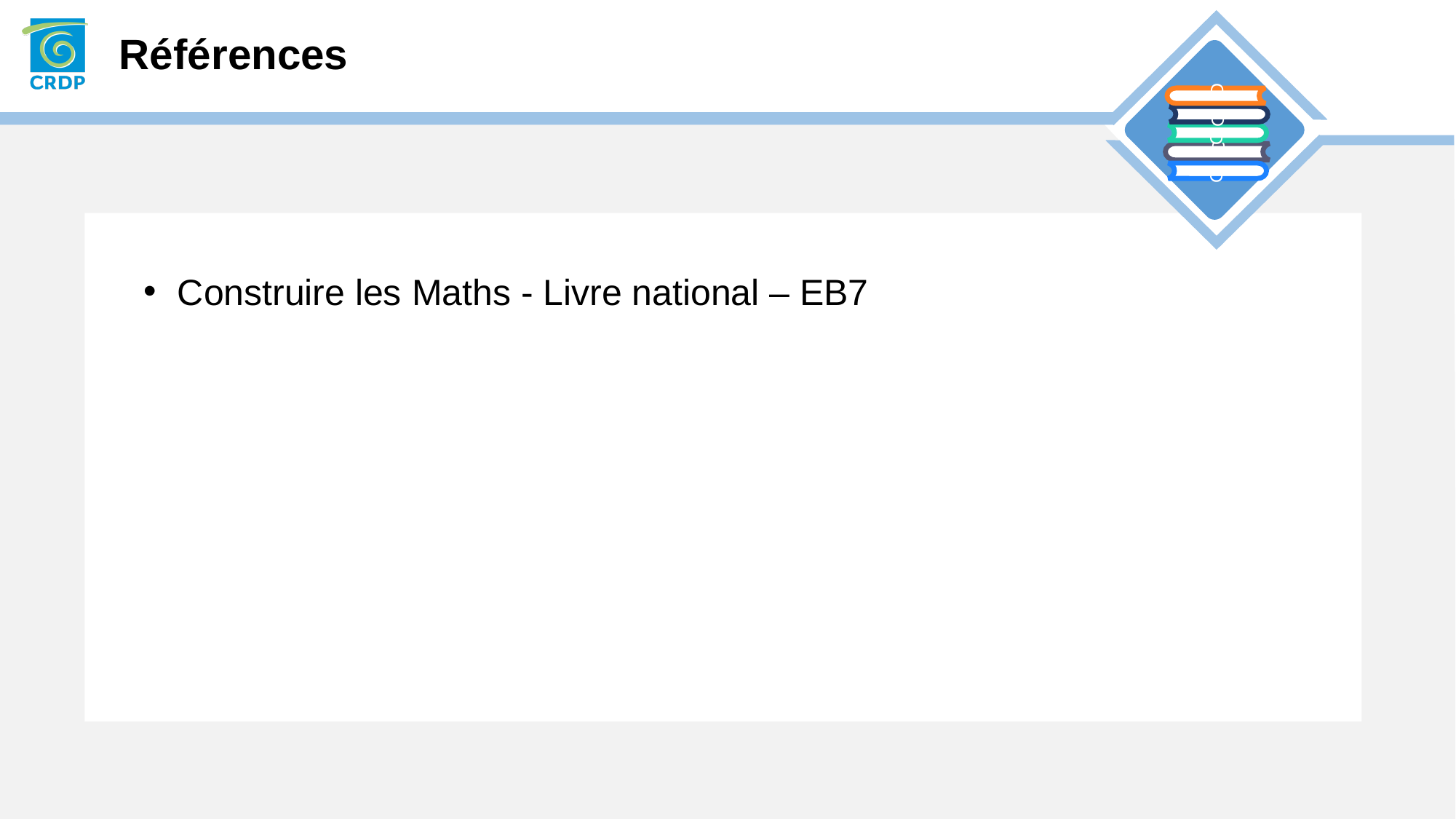

Construire les Maths - Livre national – EB7